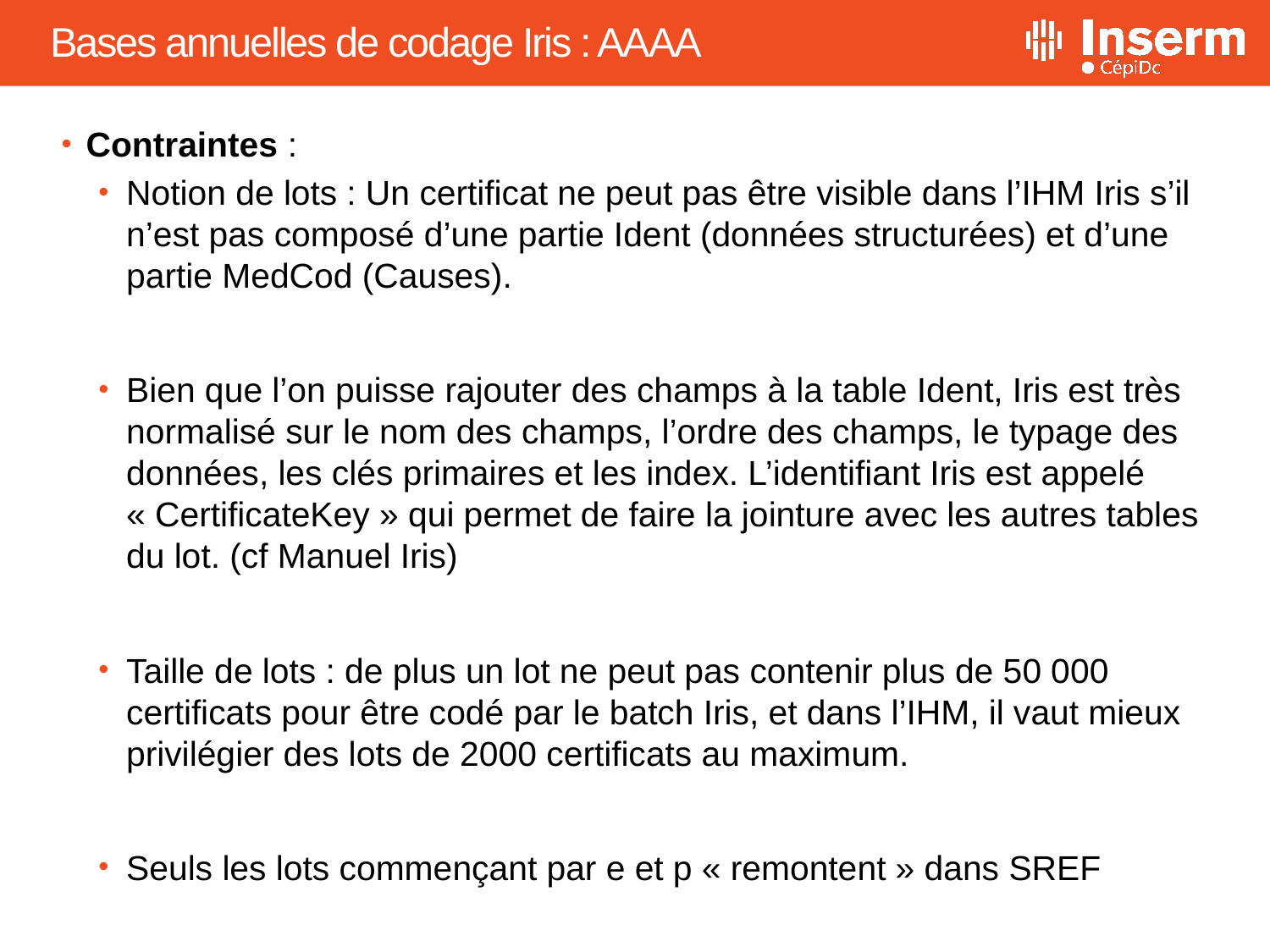

# Bases annuelles de codage Iris : AAAA
Contraintes :
Notion de lots : Un certificat ne peut pas être visible dans l’IHM Iris s’il n’est pas composé d’une partie Ident (données structurées) et d’une partie MedCod (Causes).

Bien que l’on puisse rajouter des champs à la table Ident, Iris est très normalisé sur le nom des champs, l’ordre des champs, le typage des données, les clés primaires et les index. L’identifiant Iris est appelé « CertificateKey » qui permet de faire la jointure avec les autres tables du lot. (cf Manuel Iris)

Taille de lots : de plus un lot ne peut pas contenir plus de 50 000 certificats pour être codé par le batch Iris, et dans l’IHM, il vaut mieux privilégier des lots de 2000 certificats au maximum.

Seuls les lots commençant par e et p « remontent » dans SREF